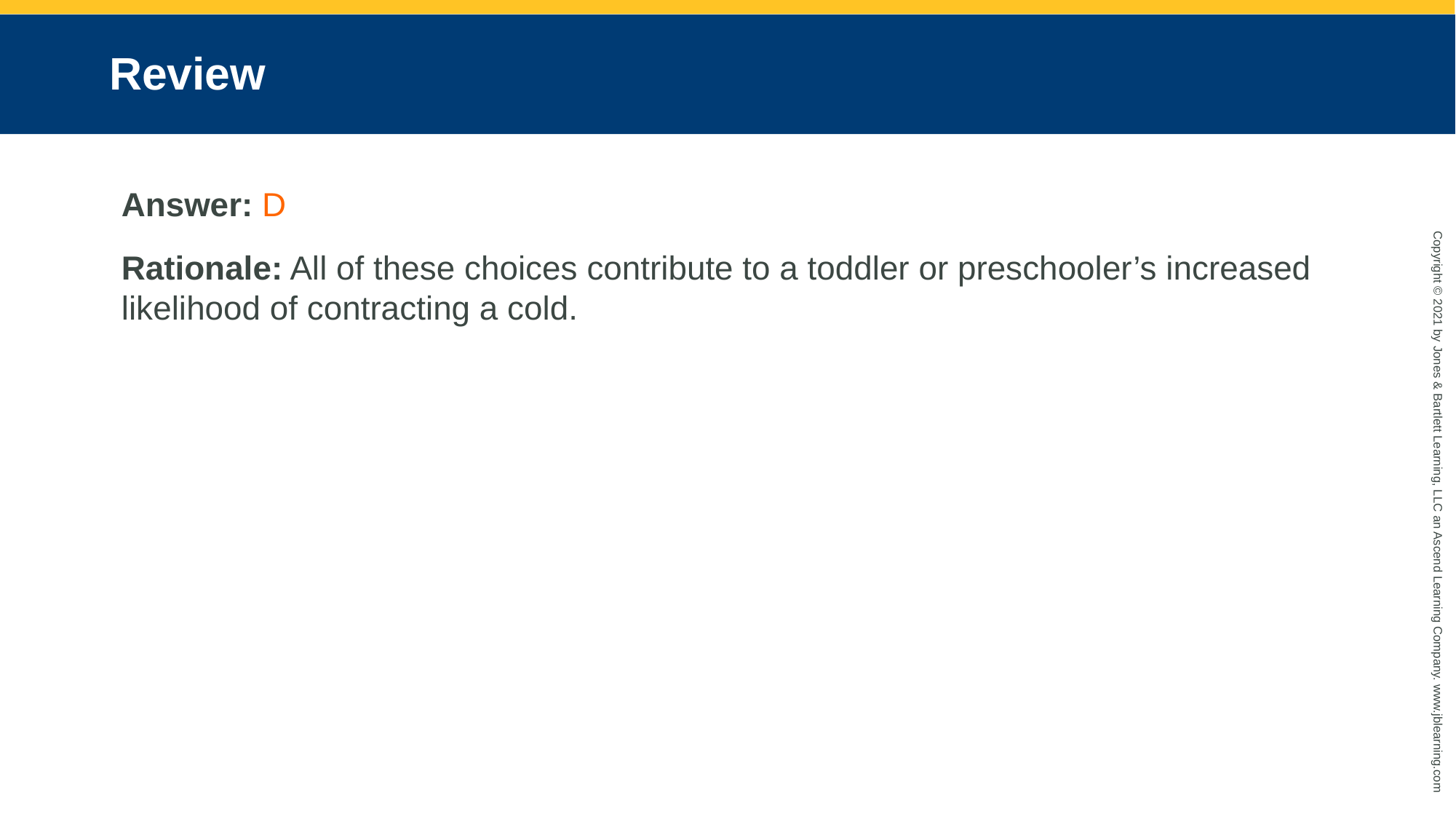

# Review
Answer: D
Rationale: All of these choices contribute to a toddler or preschooler’s increased likelihood of contracting a cold.